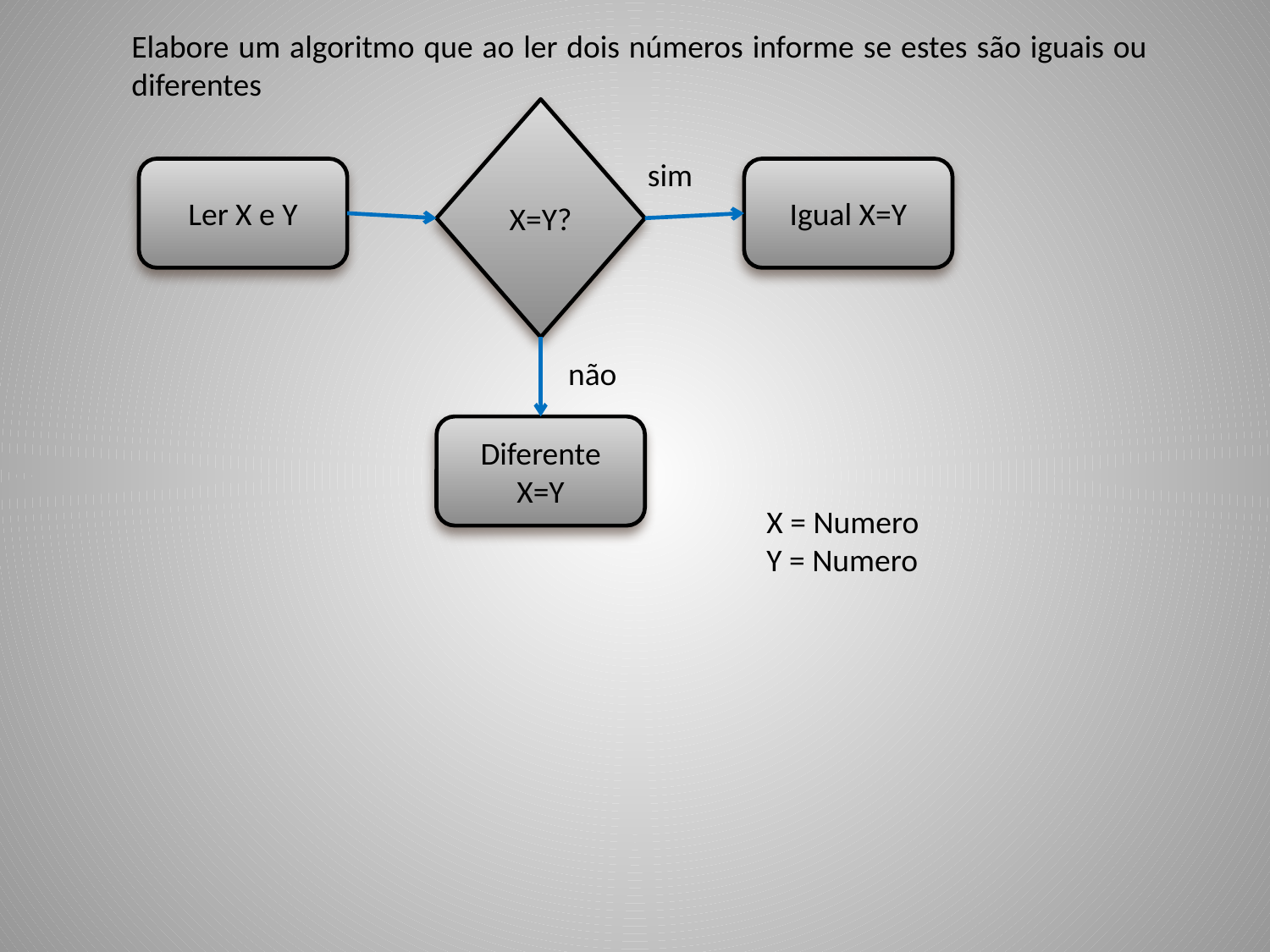

Elabore um algoritmo que ao ler dois números informe se estes são iguais ou diferentes
X=Y?
sim
Ler X e Y
Igual X=Y
não
Diferente X=Y
X = Numero
Y = Numero